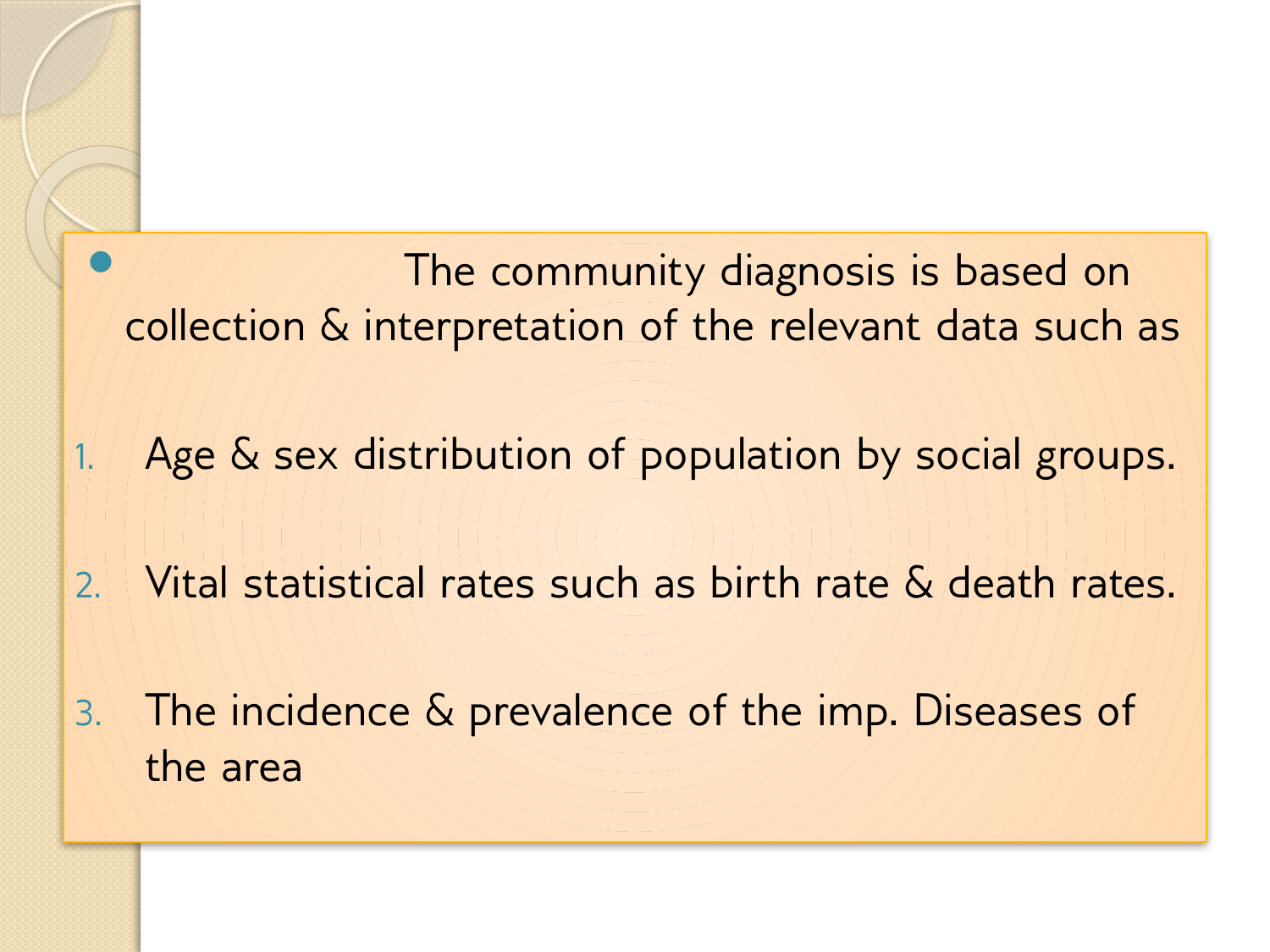

#
                    The community diagnosis is based on collection & interpretation of the relevant data such as

Age & sex distribution of population by social groups.

Vital statistical rates such as birth rate & death rates.

The incidence & prevalence of the imp. Diseases of the area